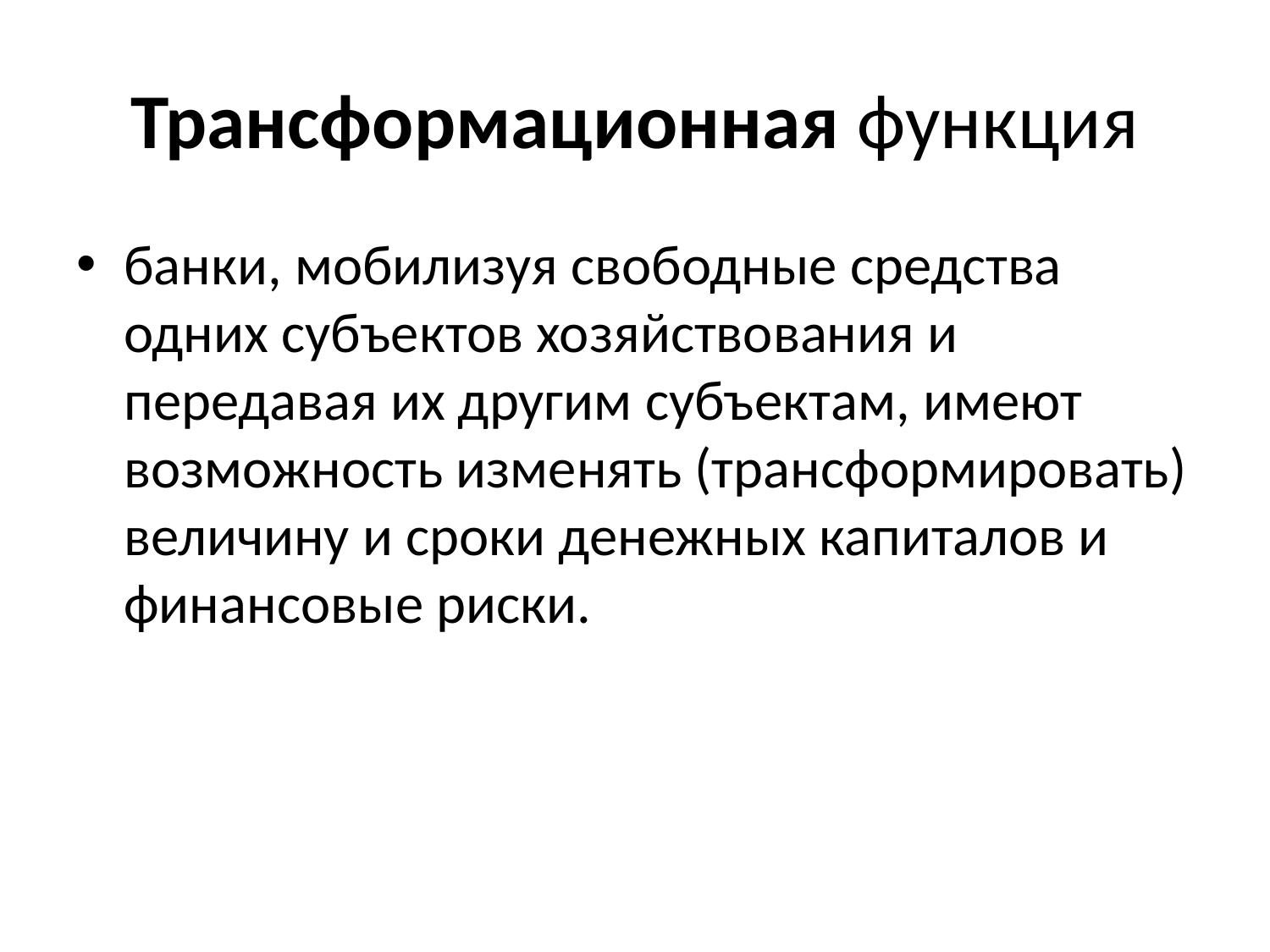

# Трансформационная функция
банки, мобилизуя свободные средства одних субъектов хозяйствования и передавая их другим субъектам, имеют возможность изменять (трансформировать) величину и сроки денежных капиталов и финансовые риски.